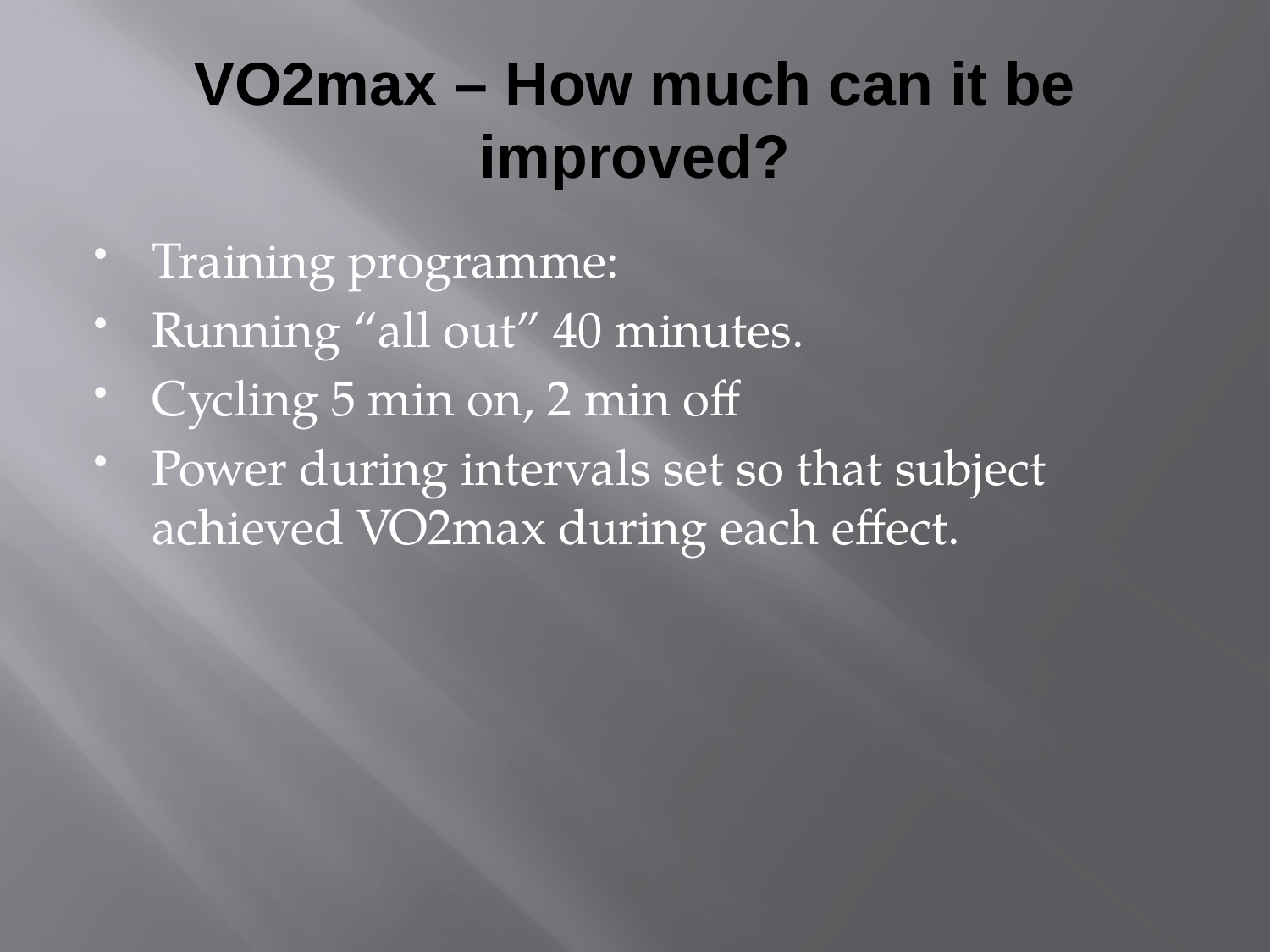

# VO2max – How much can it be improved?
Training programme:
Running “all out” 40 minutes.
Cycling 5 min on, 2 min off
Power during intervals set so that subject achieved VO2max during each effect.